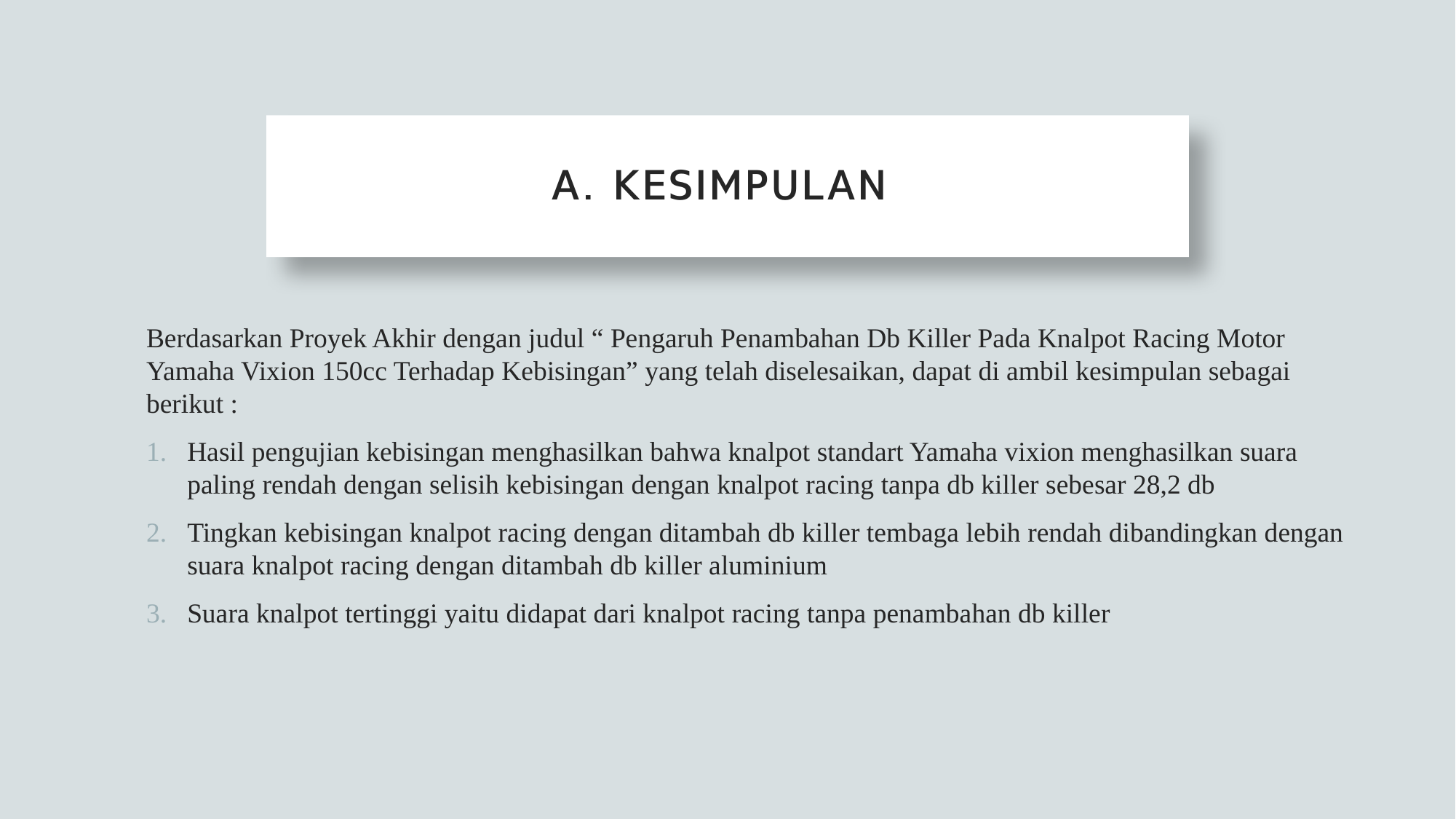

# A. Kesimpulan
Berdasarkan Proyek Akhir dengan judul “ Pengaruh Penambahan Db Killer Pada Knalpot Racing Motor Yamaha Vixion 150cc Terhadap Kebisingan” yang telah diselesaikan, dapat di ambil kesimpulan sebagai berikut :
Hasil pengujian kebisingan menghasilkan bahwa knalpot standart Yamaha vixion menghasilkan suara paling rendah dengan selisih kebisingan dengan knalpot racing tanpa db killer sebesar 28,2 db
Tingkan kebisingan knalpot racing dengan ditambah db killer tembaga lebih rendah dibandingkan dengan suara knalpot racing dengan ditambah db killer aluminium
Suara knalpot tertinggi yaitu didapat dari knalpot racing tanpa penambahan db killer